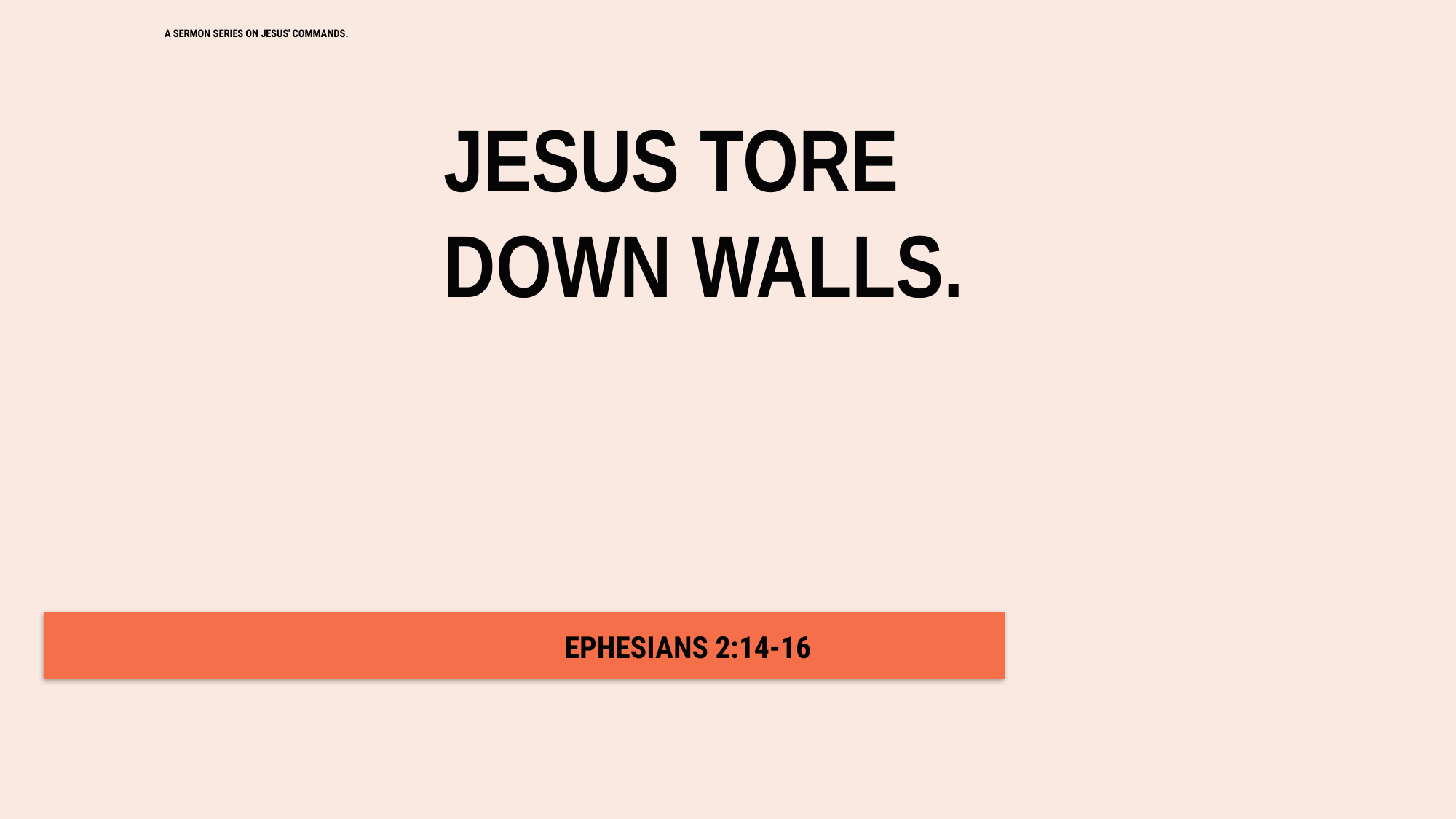

A SERMON SERIES ON JESUS' COMMANDS.
JESUS TORE
DOWN WALLS.

EPHESIANS 2:14-16